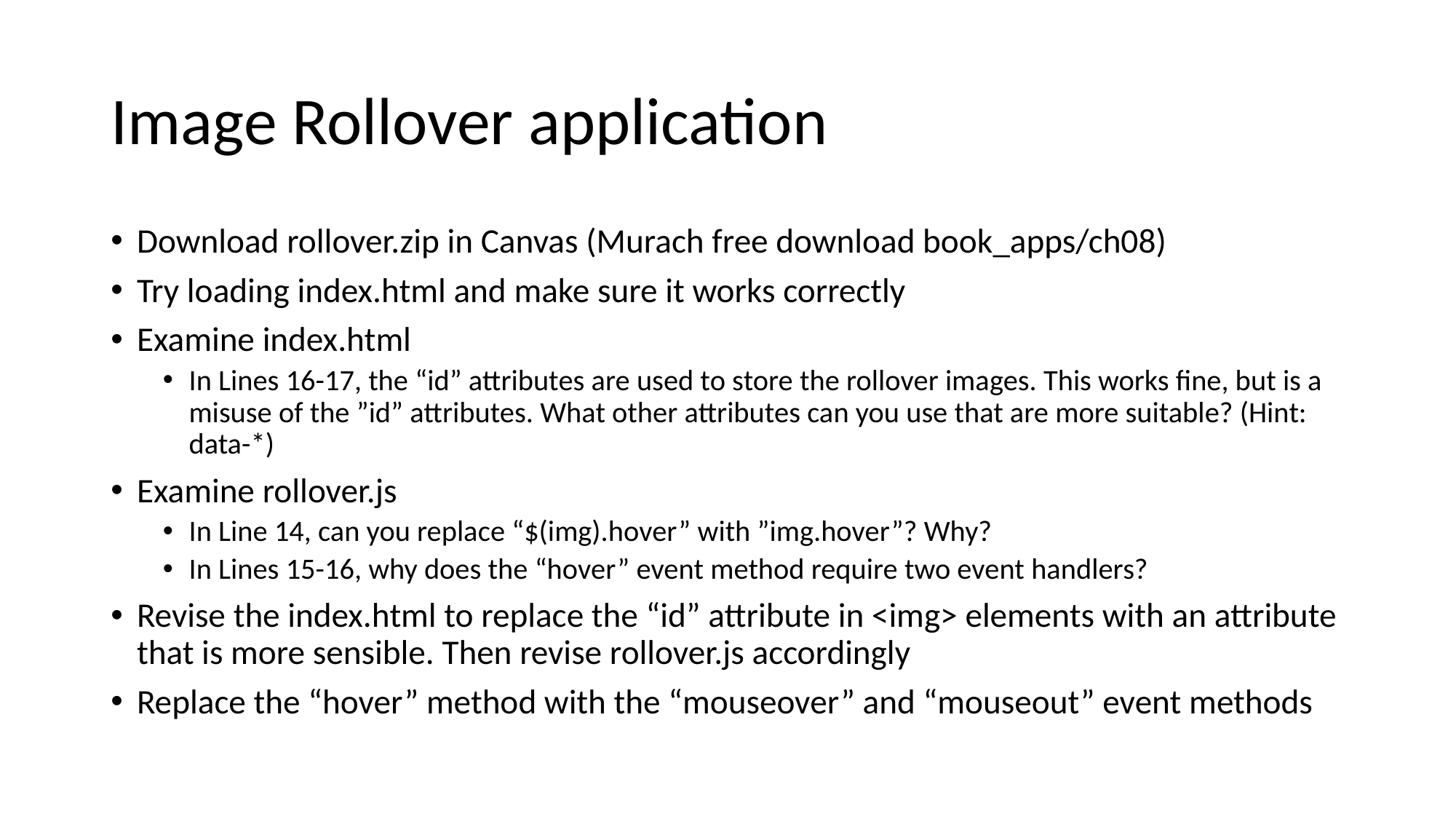

# Image Rollover application
Download rollover.zip in Canvas (Murach free download book_apps/ch08)
Try loading index.html and make sure it works correctly
Examine index.html
In Lines 16-17, the “id” attributes are used to store the rollover images. This works fine, but is a misuse of the ”id” attributes. What other attributes can you use that are more suitable? (Hint: data-*)
Examine rollover.js
In Line 14, can you replace “$(img).hover” with ”img.hover”? Why?
In Lines 15-16, why does the “hover” event method require two event handlers?
Revise the index.html to replace the “id” attribute in <img> elements with an attribute that is more sensible. Then revise rollover.js accordingly
Replace the “hover” method with the “mouseover” and “mouseout” event methods